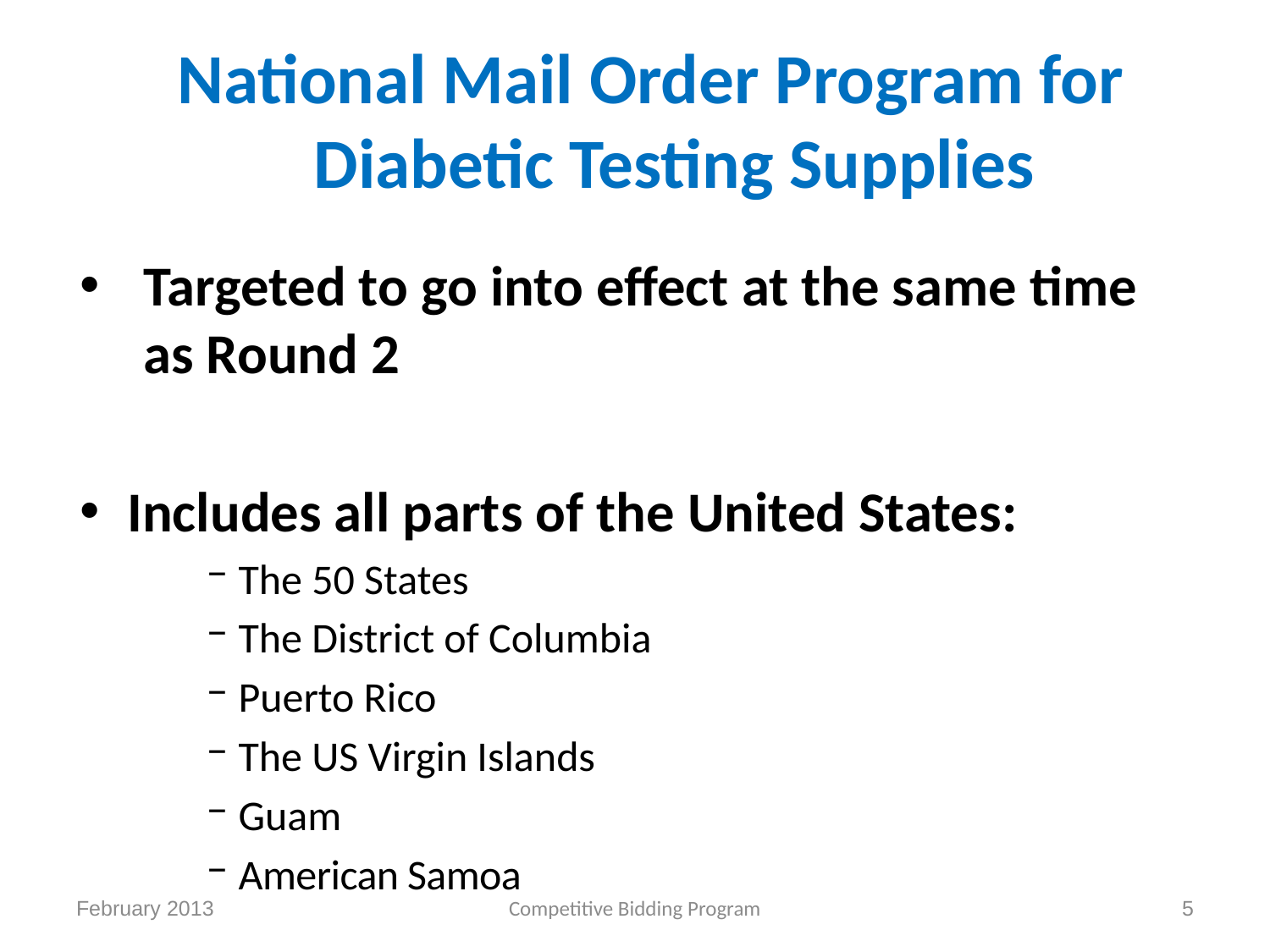

# National Mail Order Program for Diabetic Testing Supplies
Targeted to go into effect at the same time as Round 2

Includes all parts of the United States:
The 50 States
The District of Columbia
Puerto Rico
The US Virgin Islands
Guam
American Samoa

February 2013
Competitive Bidding Program
5